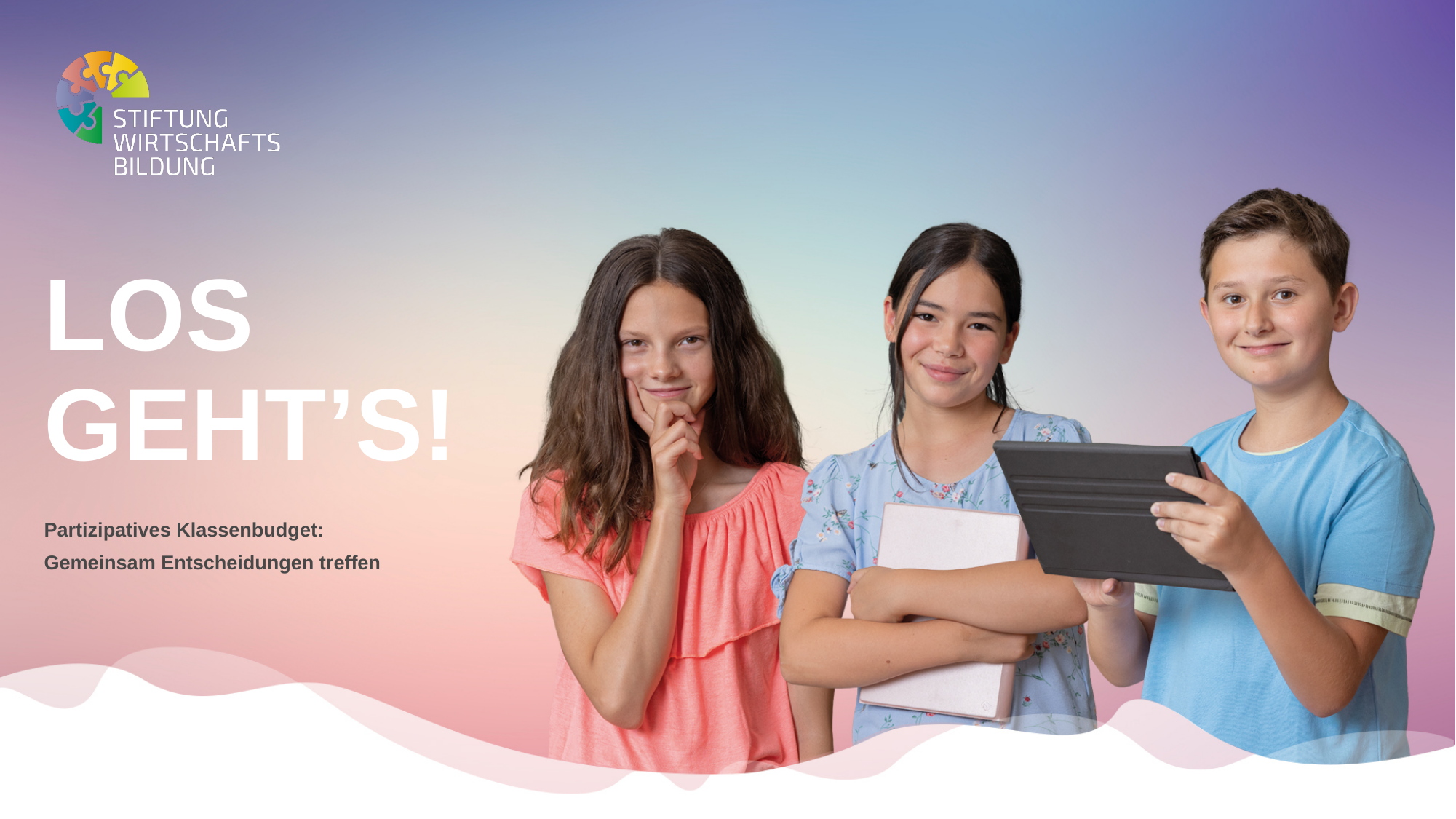

# Los Geht’s!
Partizipatives Klassenbudget:
Gemeinsam Entscheidungen treffen